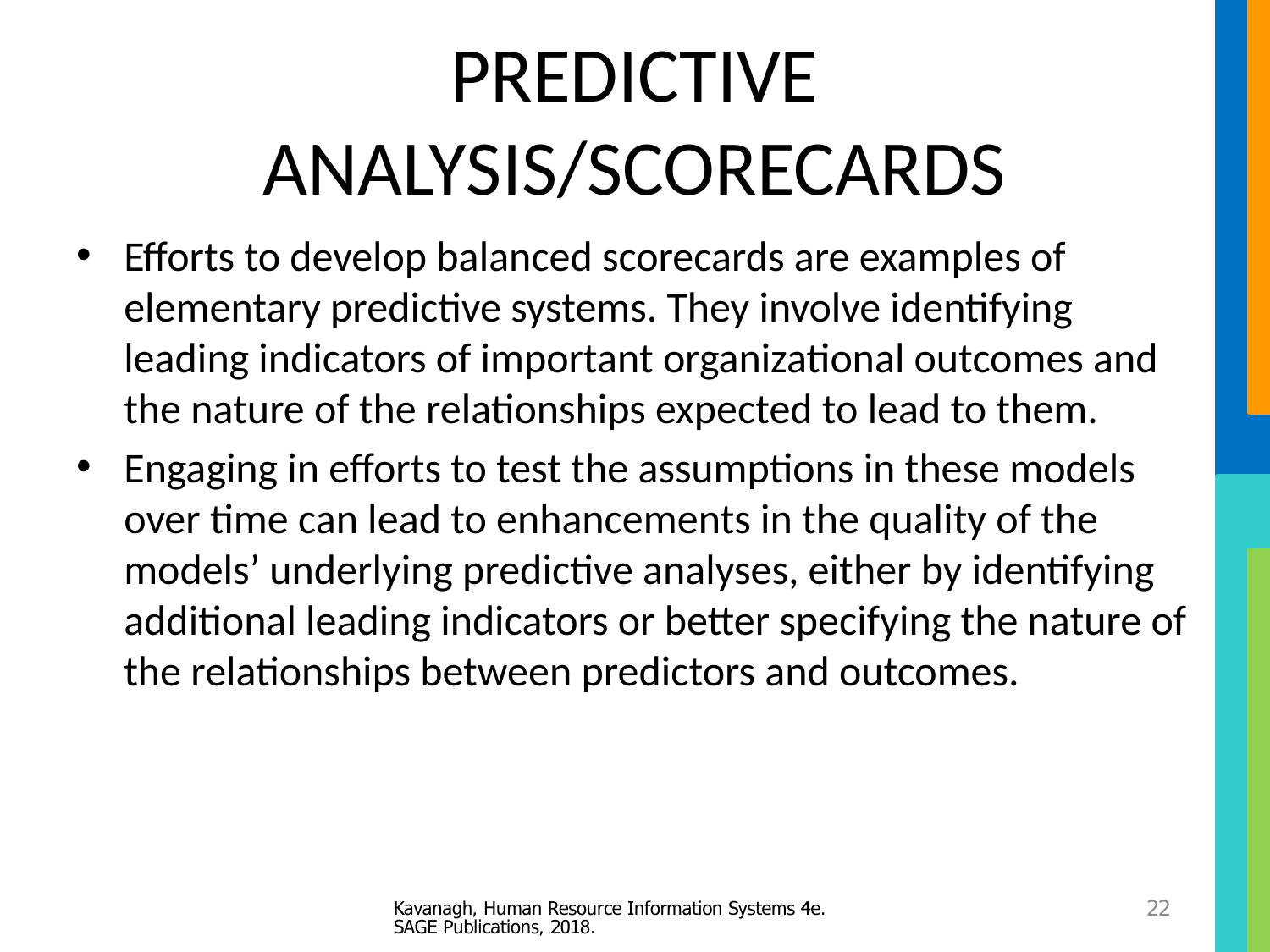

# PREDICTIVE ANALYSIS/SCORECARDS
Efforts to develop balanced scorecards are examples of elementary predictive systems. They involve identifying leading indicators of important organizational outcomes and the nature of the relationships expected to lead to them.
Engaging in efforts to test the assumptions in these models over time can lead to enhancements in the quality of the models’ underlying predictive analyses, either by identifying additional leading indicators or better specifying the nature of the relationships between predictors and outcomes.
Kavanagh, Human Resource Information Systems 4e. SAGE Publications, 2018.
22